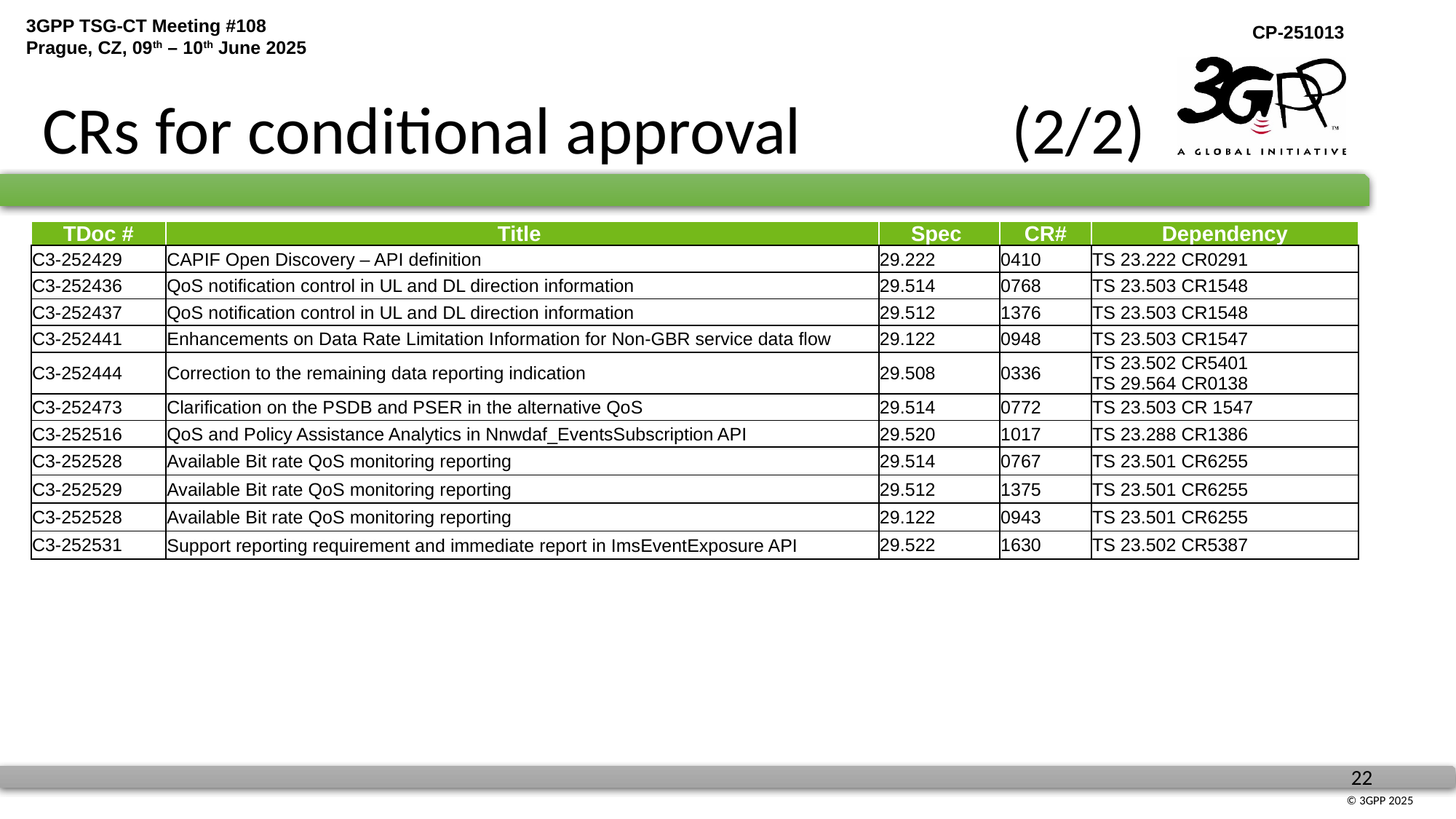

# CRs for conditional approval              (2/2)
| TDoc # | Title | Spec | CR# | Dependency |
| --- | --- | --- | --- | --- |
| C3-252429 | CAPIF Open Discovery – API definition | 29.222 | 0410 | TS 23.222 CR0291 |
| C3-252436 | QoS notification control in UL and DL direction information | 29.514 | 0768 | TS 23.503 CR1548 |
| C3-252437 | QoS notification control in UL and DL direction information | 29.512 | 1376 | TS 23.503 CR1548 |
| C3-252441 | Enhancements on Data Rate Limitation Information for Non-GBR service data flow | 29.122 | 0948 | TS 23.503 CR1547 |
| C3-252444 | Correction to the remaining data reporting indication | 29.508 | 0336 | TS 23.502 CR5401 TS 29.564 CR0138 |
| C3-252473 | Clarification on the PSDB and PSER in the alternative QoS | 29.514 | 0772 | TS 23.503 CR 1547 |
| C3-252516 | QoS and Policy Assistance Analytics in Nnwdaf\_EventsSubscription API | 29.520 | 1017 | TS 23.288 CR1386 |
| C3-252528 | Available Bit rate QoS monitoring reporting | 29.514 | 0767 | TS 23.501 CR6255 |
| C3-252529 | Available Bit rate QoS monitoring reporting | 29.512 | 1375 | TS 23.501 CR6255 |
| C3-252528 | Available Bit rate QoS monitoring reporting | 29.122 | 0943 | TS 23.501 CR6255 |
| C3-252531 | Support reporting requirement and immediate report in ImsEventExposure API | 29.522 | 1630 | TS 23.502 CR5387 |